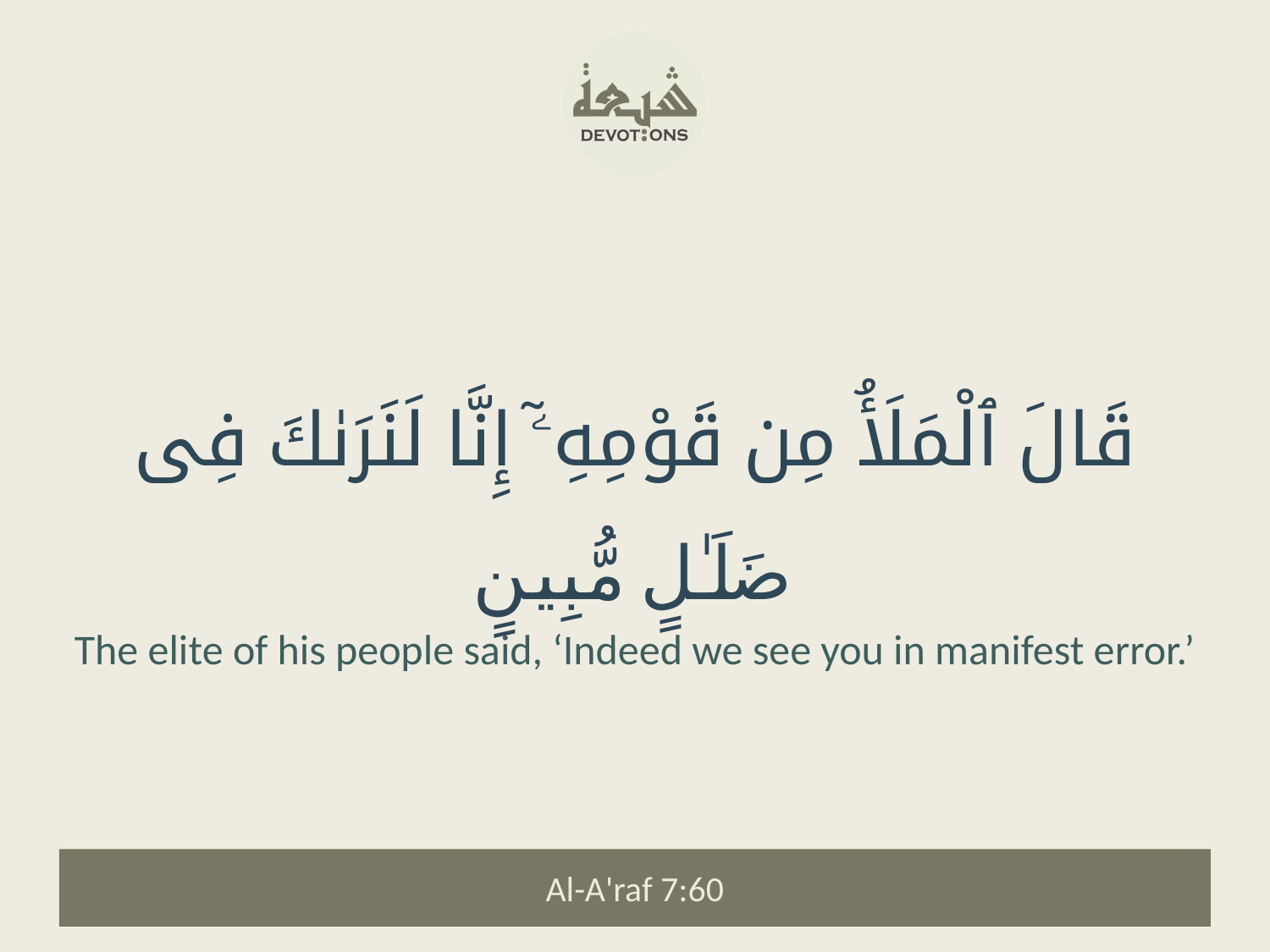

قَالَ ٱلْمَلَأُ مِن قَوْمِهِۦٓ إِنَّا لَنَرَىٰكَ فِى ضَلَـٰلٍ مُّبِينٍ
The elite of his people said, ‘Indeed we see you in manifest error.’
Al-A'raf 7:60